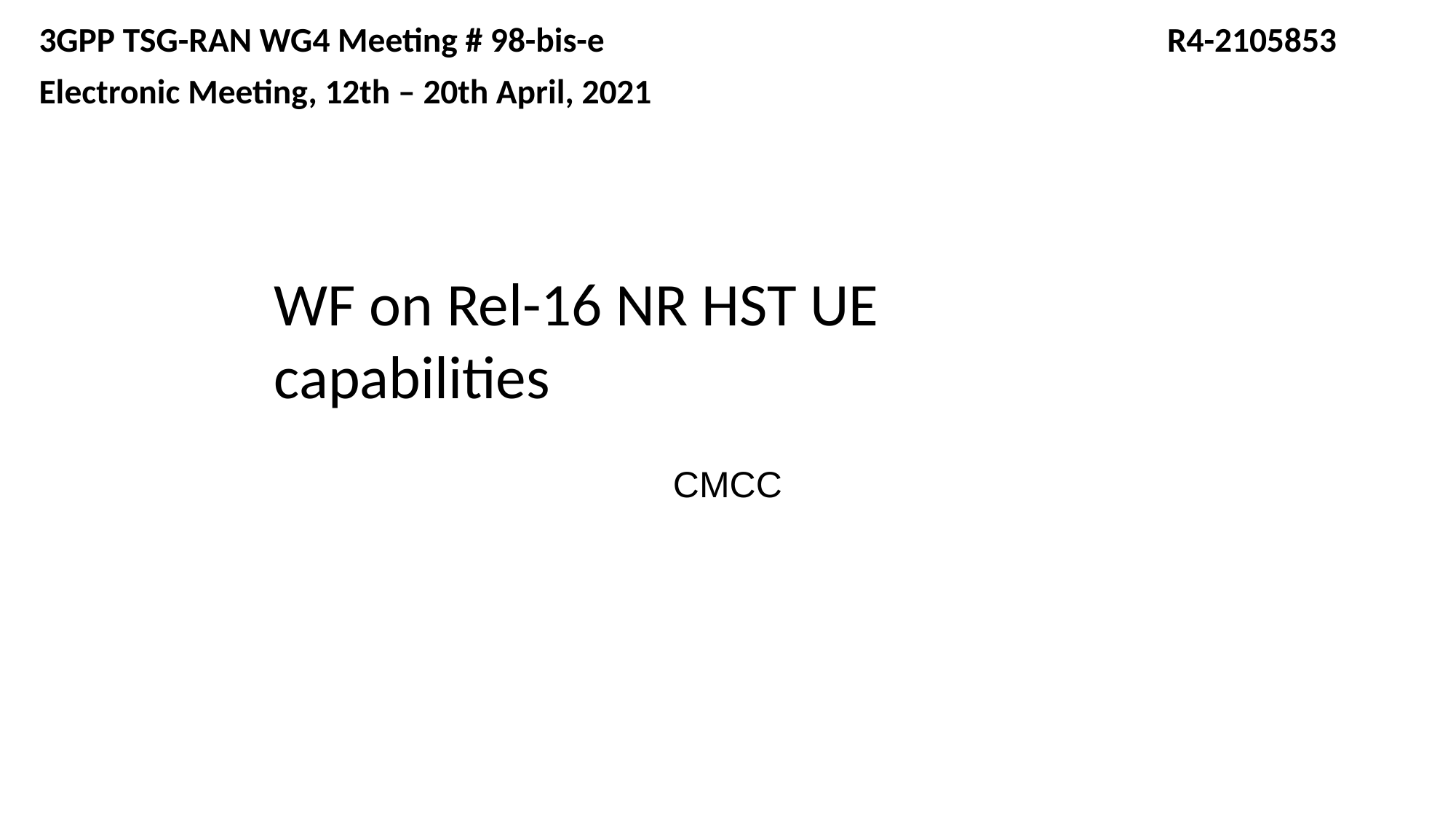

3GPP TSG-RAN WG4 Meeting # 98-bis-e 				                         R4-2105853
Electronic Meeting, 12th – 20th April, 2021
# WF on Rel-16 NR HST UE capabilities
CMCC